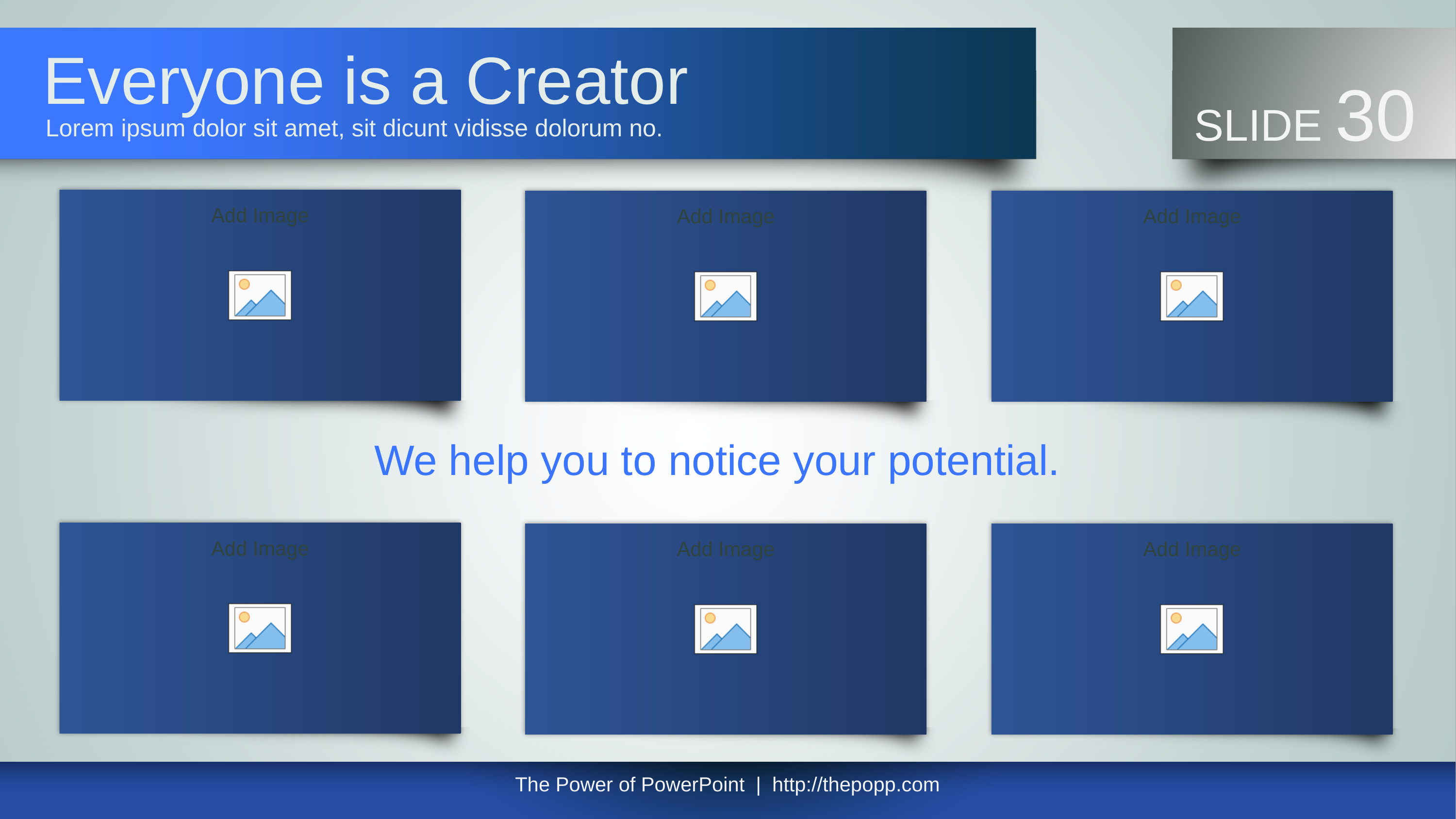

# Everyone is a Creator
 SLIDE 30
Lorem ipsum dolor sit amet, sit dicunt vidisse dolorum no.

We help you to notice your potential.

The Power of PowerPoint  |  http://thepopp.com